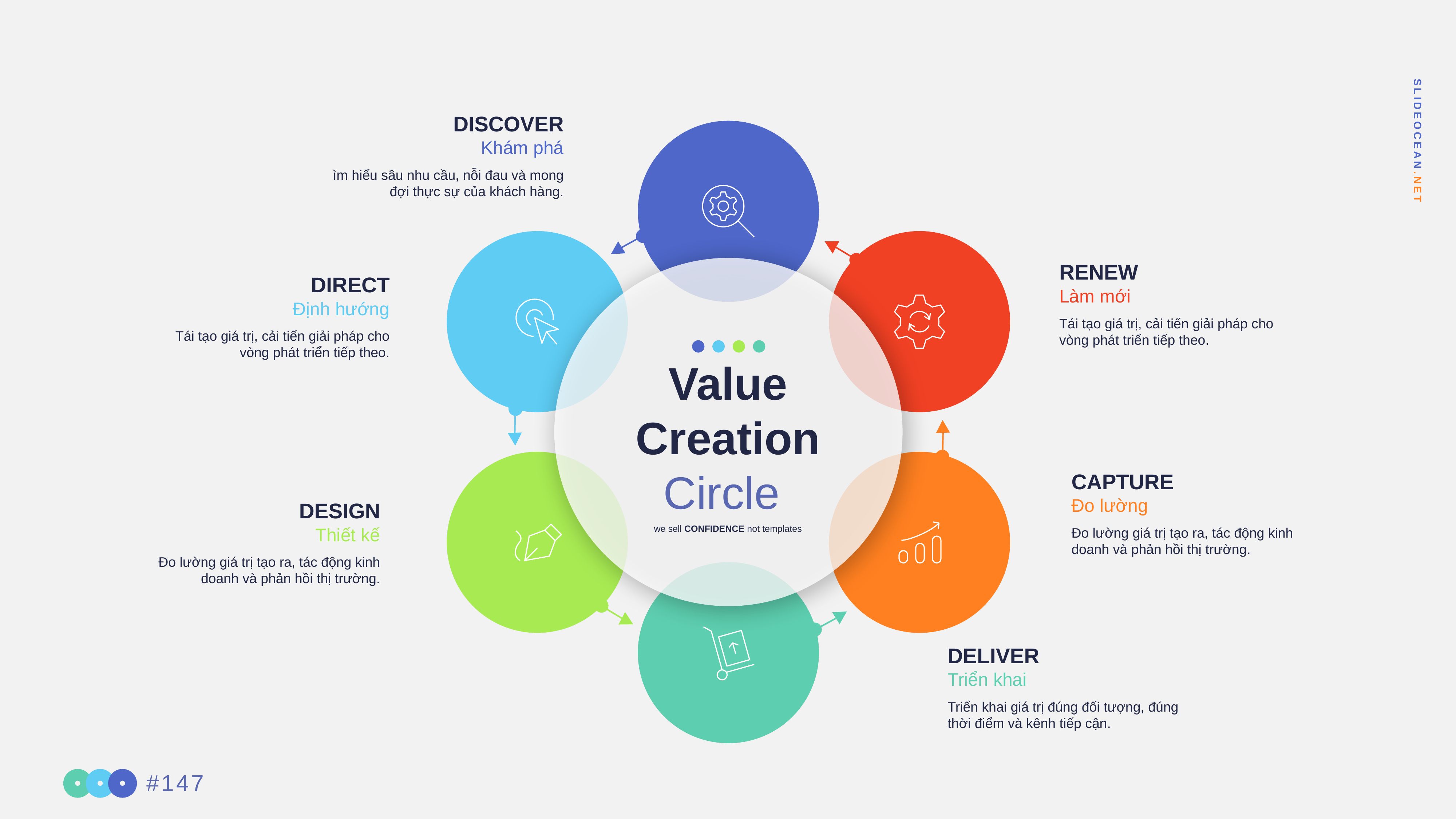

DISCOVER
Khám phá
ìm hiểu sâu nhu cầu, nỗi đau và mong đợi thực sự của khách hàng.

RENEW
Làm mới
Tái tạo giá trị, cải tiến giải pháp cho vòng phát triển tiếp theo.

DIRECT
Định hướng
Tái tạo giá trị, cải tiến giải pháp cho vòng phát triển tiếp theo.

Value
Creation
Circle

CAPTURE
Đo lường
Đo lường giá trị tạo ra, tác động kinh doanh và phản hồi thị trường.
DESIGN
Thiết kế
Đo lường giá trị tạo ra, tác động kinh doanh và phản hồi thị trường.

we sell CONFIDENCE not templates

DELIVER
Triển khai
Triển khai giá trị đúng đối tượng, đúng thời điểm và kênh tiếp cận.
#147